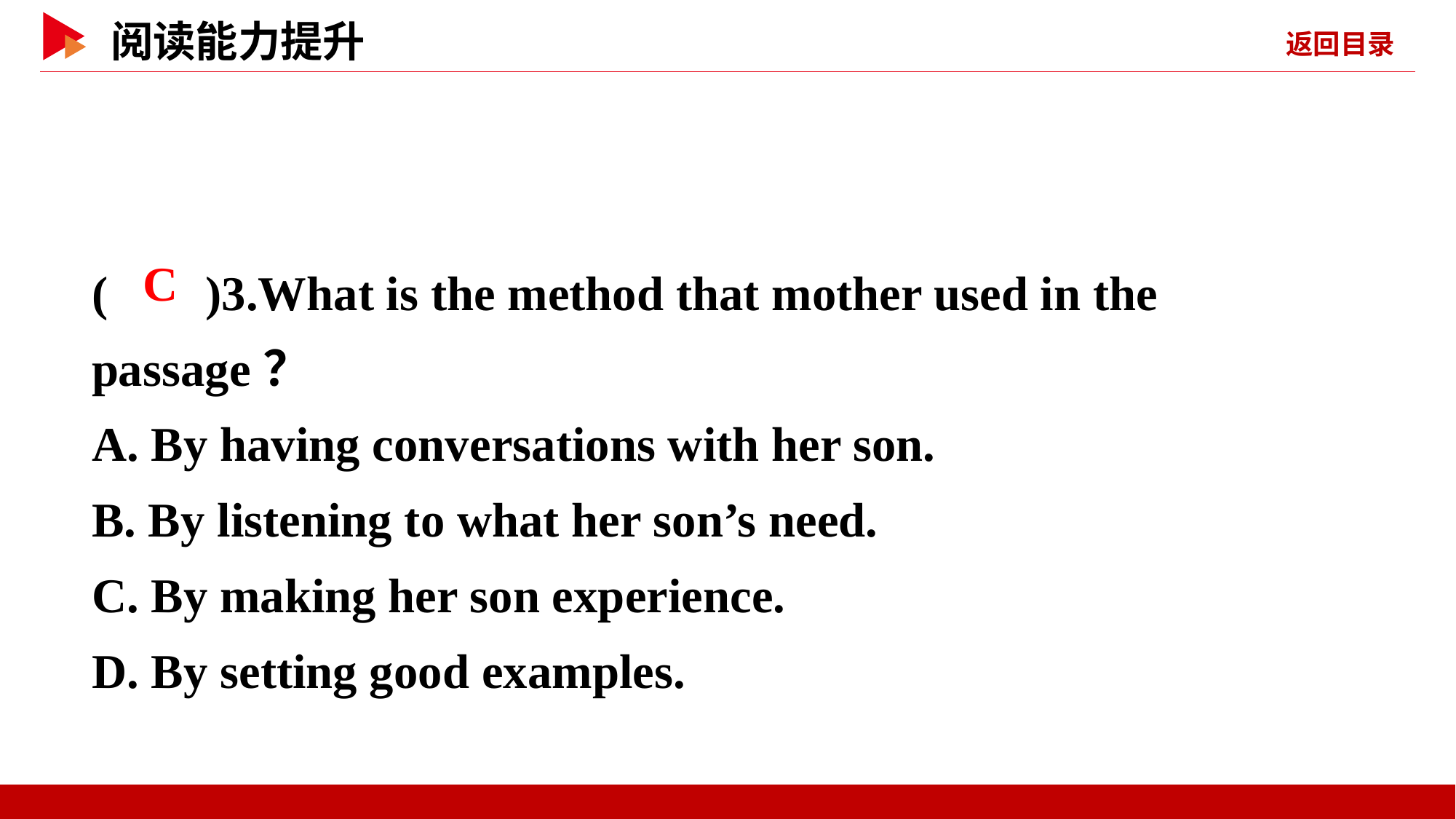

(        )3.What is the method that mother used in the passage？
A. By having conversations with her son.
B. By listening to what her son’s need.
C. By making her son experience.
D. By setting good examples.
   C